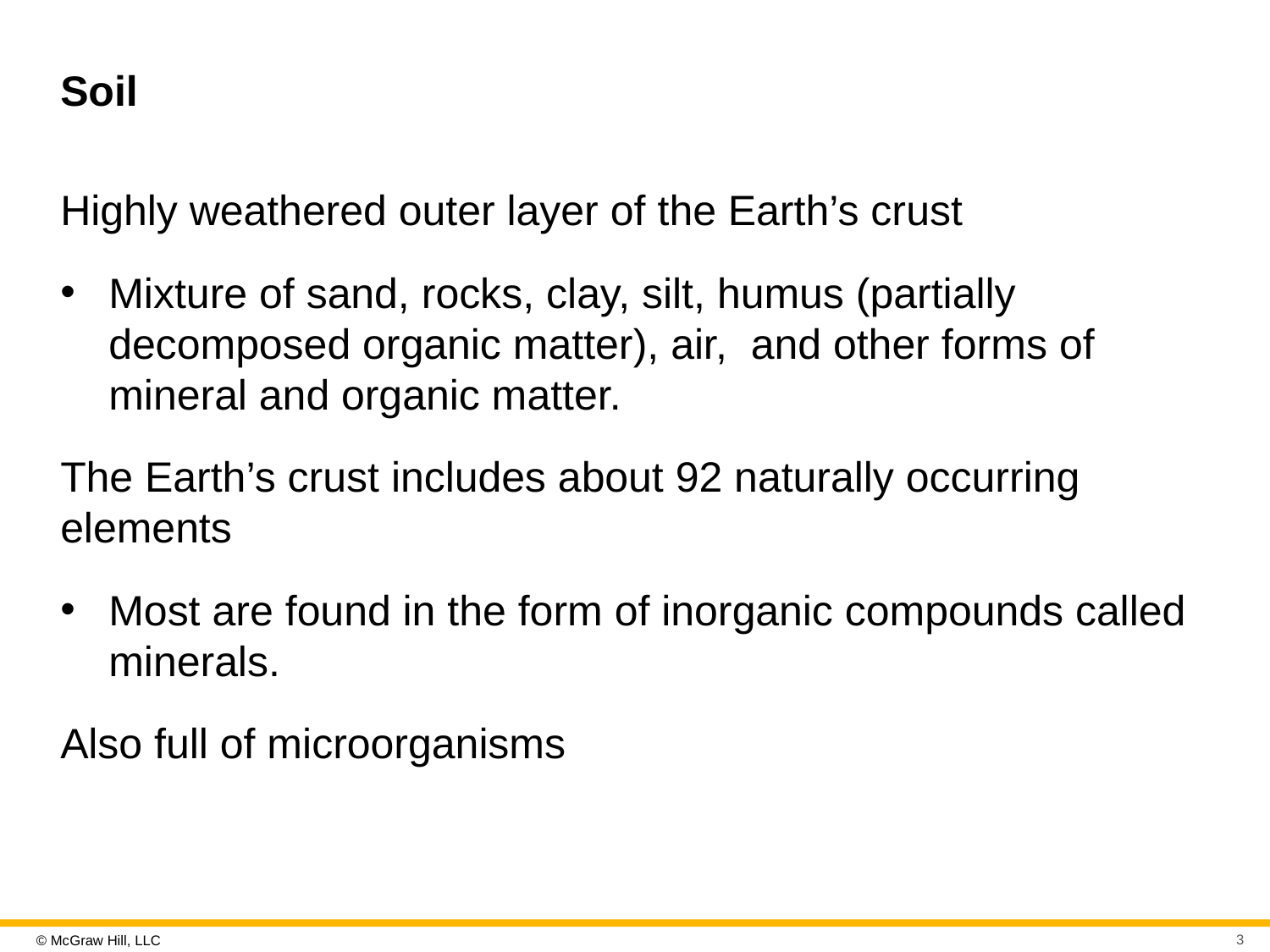

# Soil
Highly weathered outer layer of the Earth’s crust
Mixture of sand, rocks, clay, silt, humus (partially decomposed organic matter), air,  and other forms of mineral and organic matter.
The Earth’s crust includes about 92 naturally occurring elements
Most are found in the form of inorganic compounds called minerals.
Also full of microorganisms
3